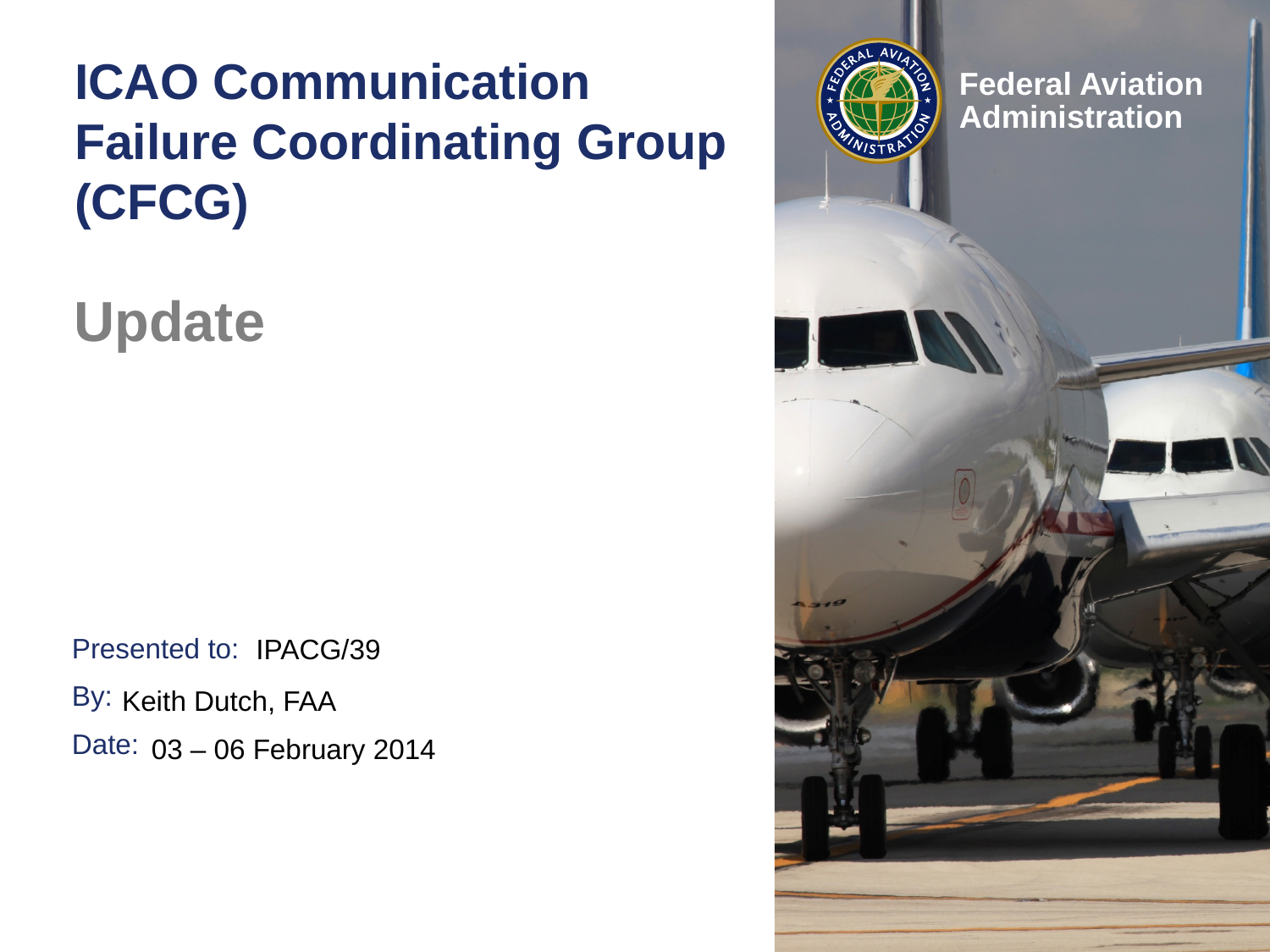

# ICAO Communication Failure Coordinating Group (CFCG)
Update
IPACG/39
Keith Dutch, FAA
03 – 06 February 2014